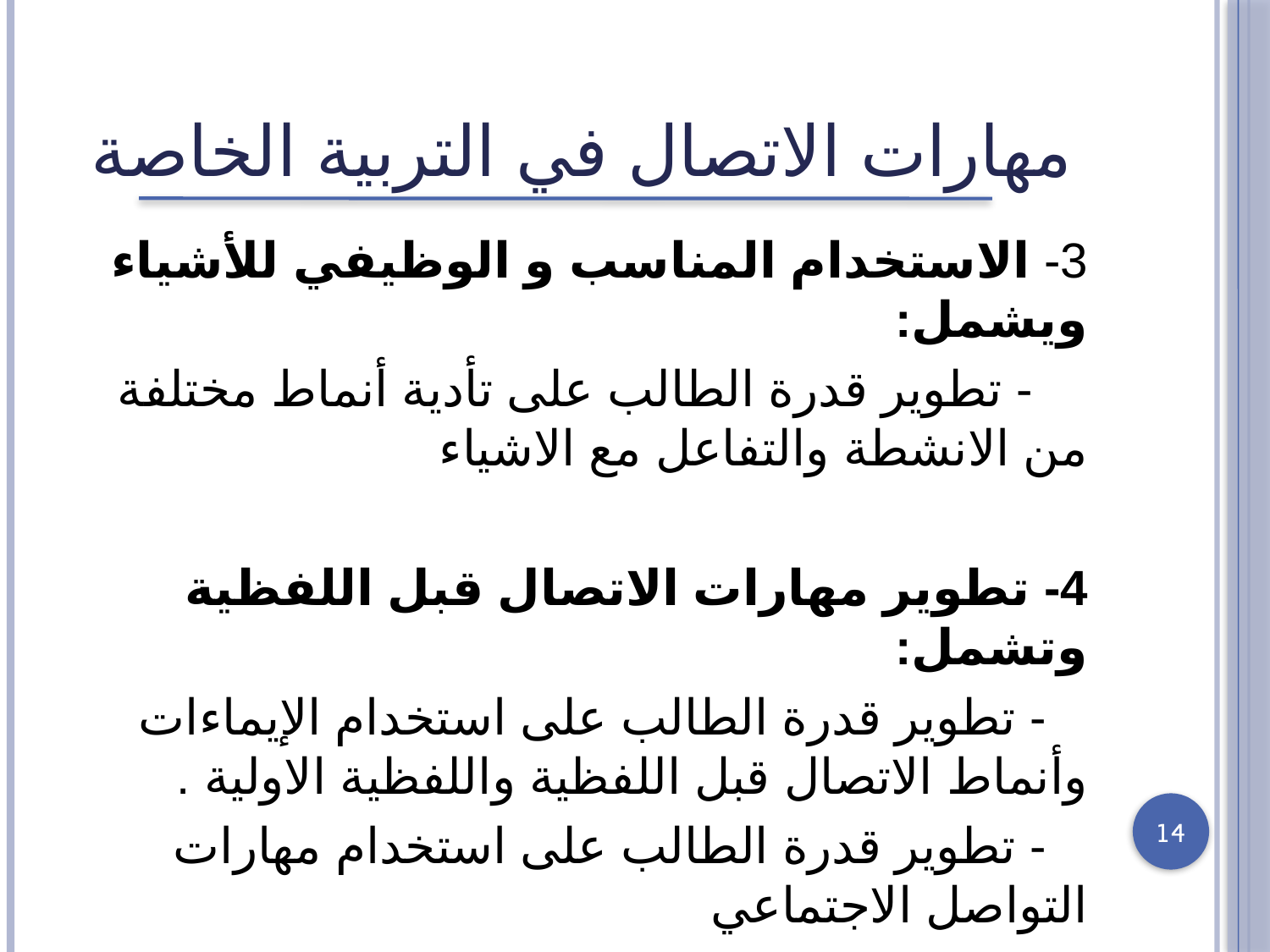

# مهارات الاتصال في التربية الخاصة
3- الاستخدام المناسب و الوظيفي للأشياء ويشمل:
    - تطوير قدرة الطالب على تأدية أنماط مختلفة من الانشطة والتفاعل مع الاشياء

4- تطوير مهارات الاتصال قبل اللفظية وتشمل:
   - تطوير قدرة الطالب على استخدام الإيماءات وأنماط الاتصال قبل اللفظية واللفظية الاولية .
   - تطوير قدرة الطالب على استخدام مهارات التواصل الاجتماعي
14